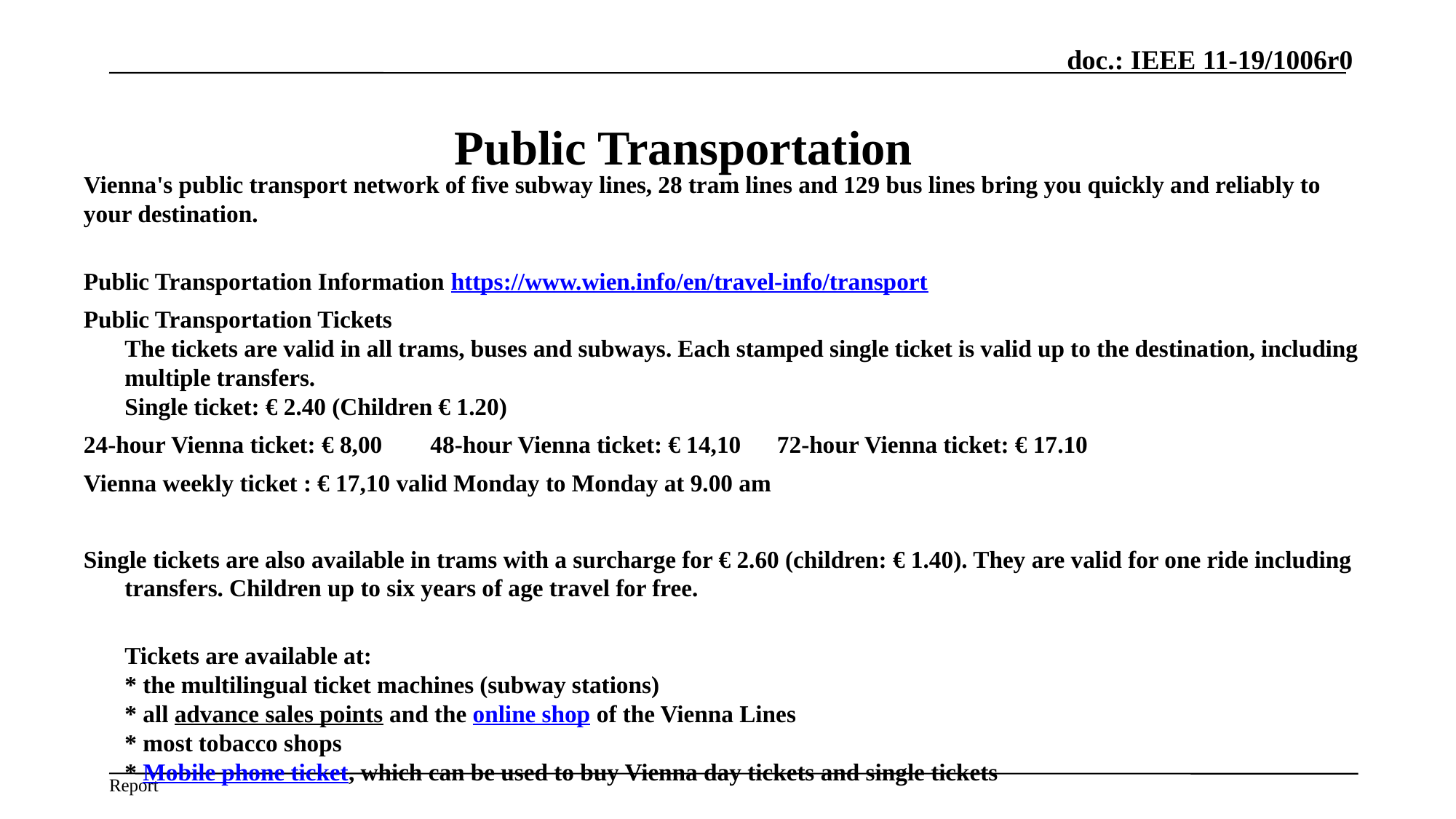

# Public Transportation
Vienna's public transport network of five subway lines, 28 tram lines and 129 bus lines bring you quickly and reliably to your destination.
Public Transportation Information https://www.wien.info/en/travel-info/transport
Public Transportation Tickets
The tickets are valid in all trams, buses and subways. Each stamped single ticket is valid up to the destination, including multiple transfers.
Single ticket: € 2.40 (Children € 1.20)
24-hour Vienna ticket: € 8,00        48-hour Vienna ticket: € 14,10      72-hour Vienna ticket: € 17.10
Vienna weekly ticket : € 17,10 valid Monday to Monday at 9.00 am

Single tickets are also available in trams with a surcharge for € 2.60 (children: € 1.40). They are valid for one ride including transfers. Children up to six years of age travel for free.
Tickets are available at:
* the multilingual ticket machines (subway stations)
* all advance sales points and the online shop of the Vienna Lines
* most tobacco shops
* Mobile phone ticket, which can be used to buy Vienna day tickets and single tickets